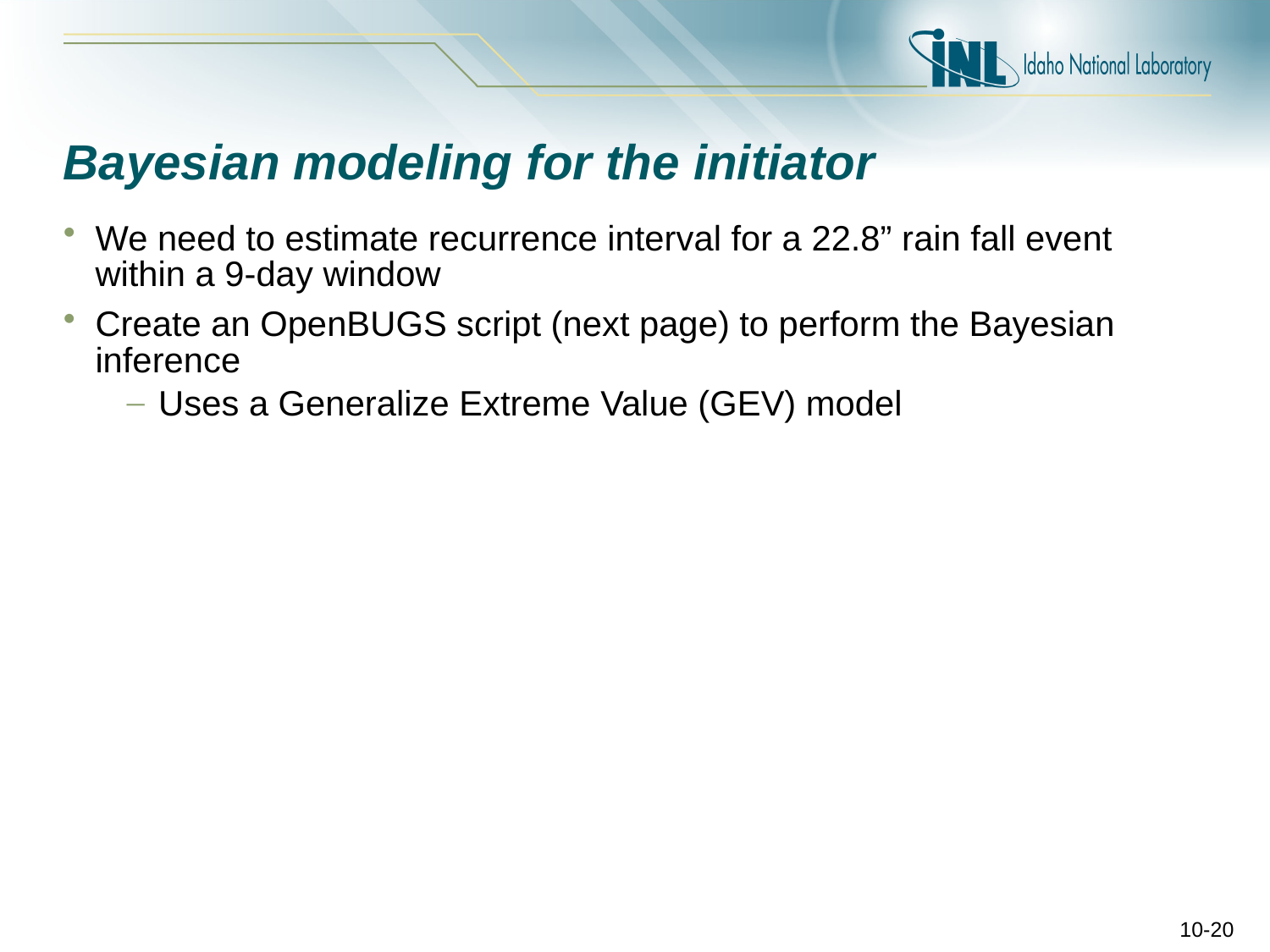

# Bayesian modeling for the initiator
We need to estimate recurrence interval for a 22.8” rain fall event within a 9-day window
Create an OpenBUGS script (next page) to perform the Bayesian inference
Uses a Generalize Extreme Value (GEV) model
10-20